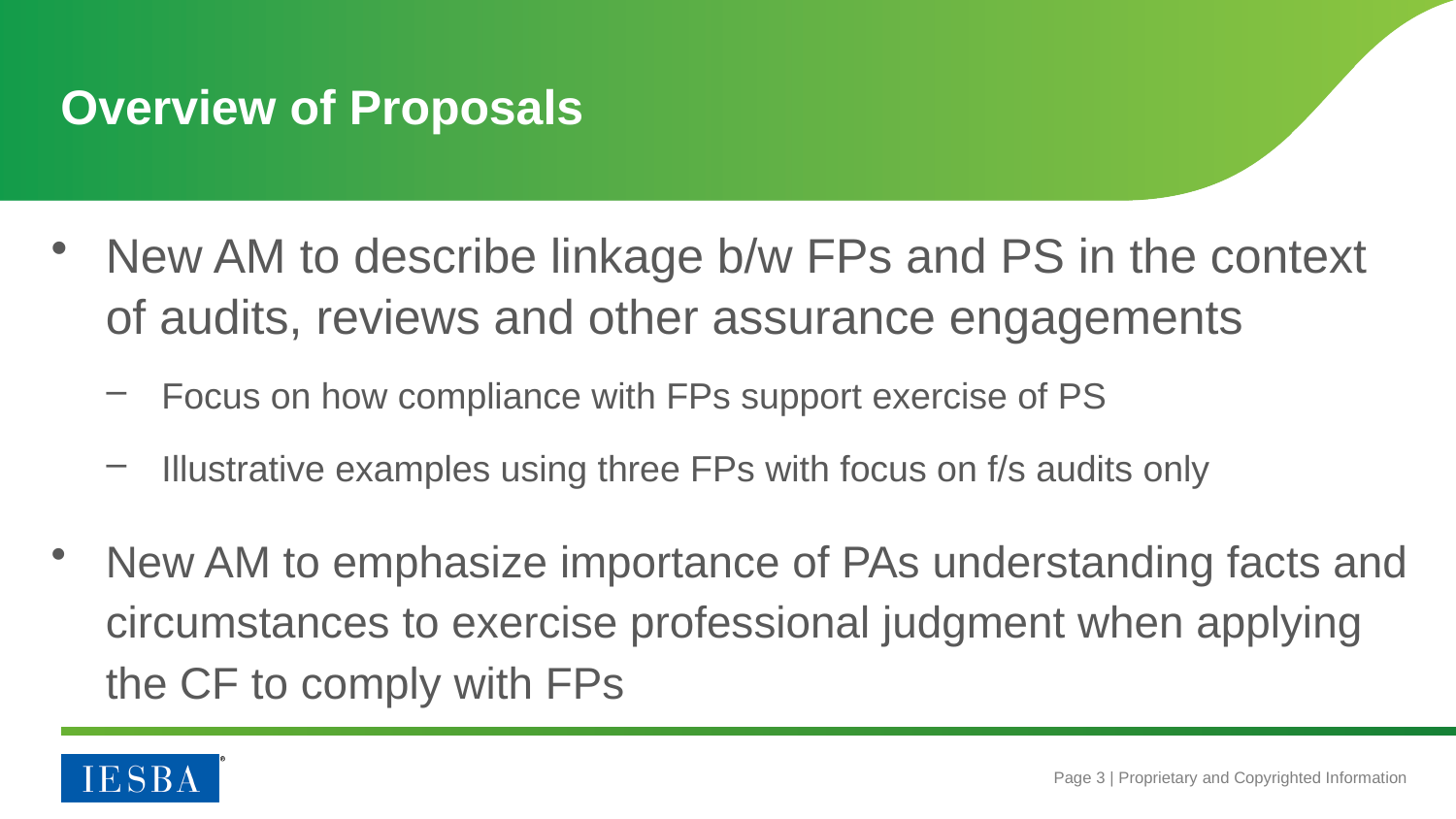

# Overview of Proposals
New AM to describe linkage b/w FPs and PS in the context of audits, reviews and other assurance engagements
Focus on how compliance with FPs support exercise of PS
Illustrative examples using three FPs with focus on f/s audits only
New AM to emphasize importance of PAs understanding facts and circumstances to exercise professional judgment when applying the CF to comply with FPs